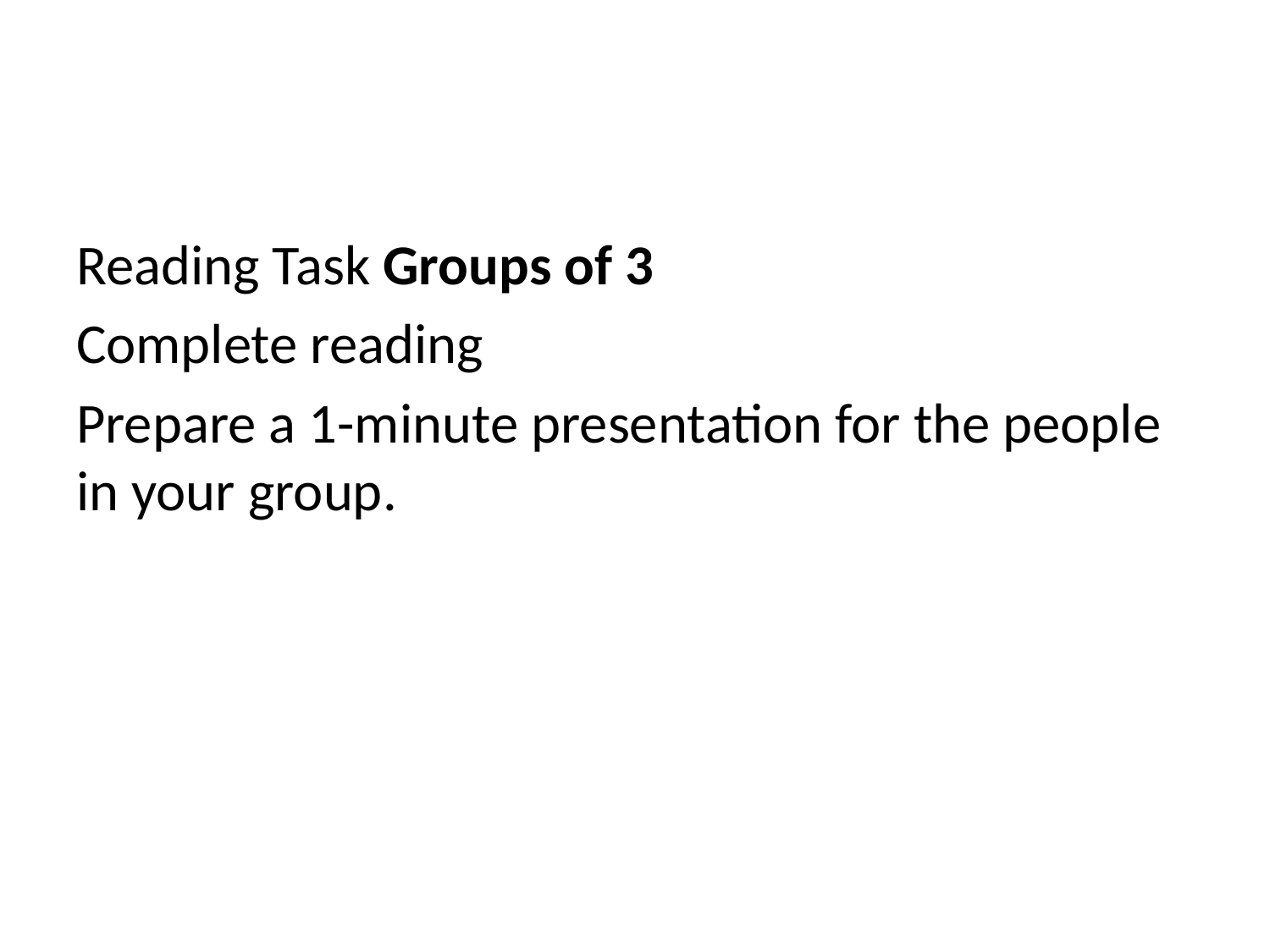

#
Reading Task Groups of 3
Complete reading
Prepare a 1-minute presentation for the people in your group.